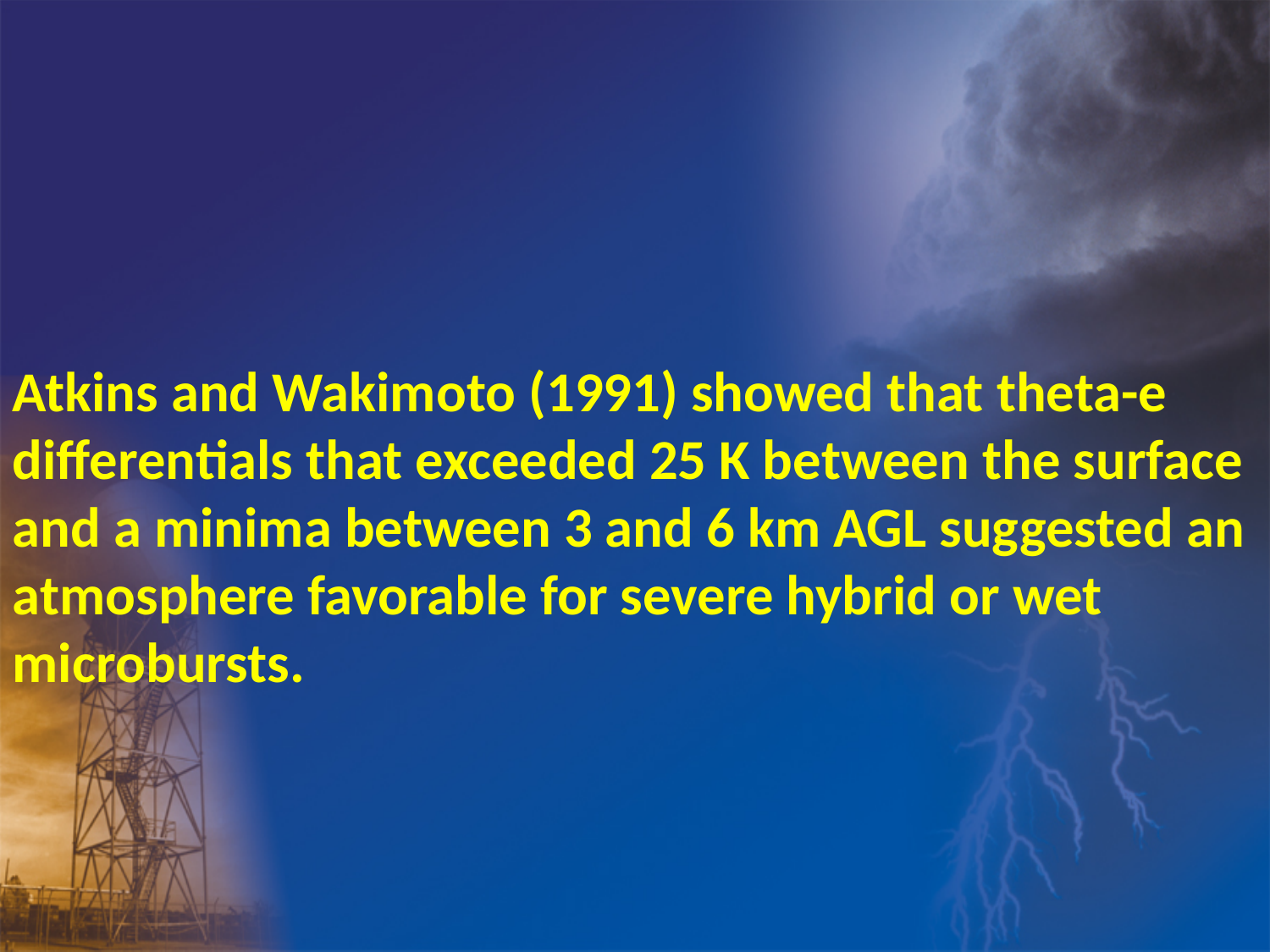

Atkins and Wakimoto (1991) showed that theta-e differentials that exceeded 25 K between the surface and a minima between 3 and 6 km AGL suggested an atmosphere favorable for severe hybrid or wet microbursts.